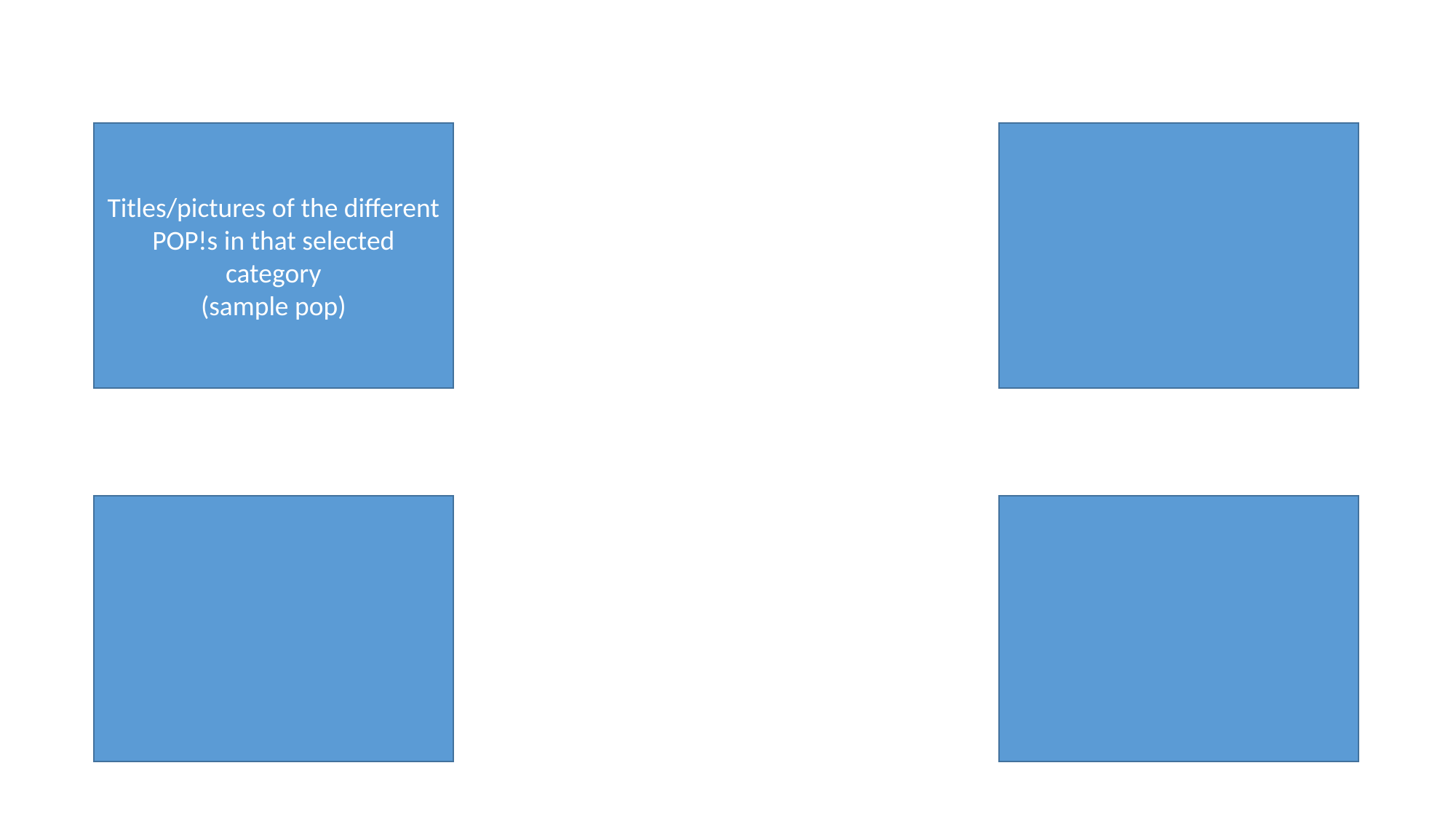

Titles/pictures of the different POP!s in that selected category
(sample pop)